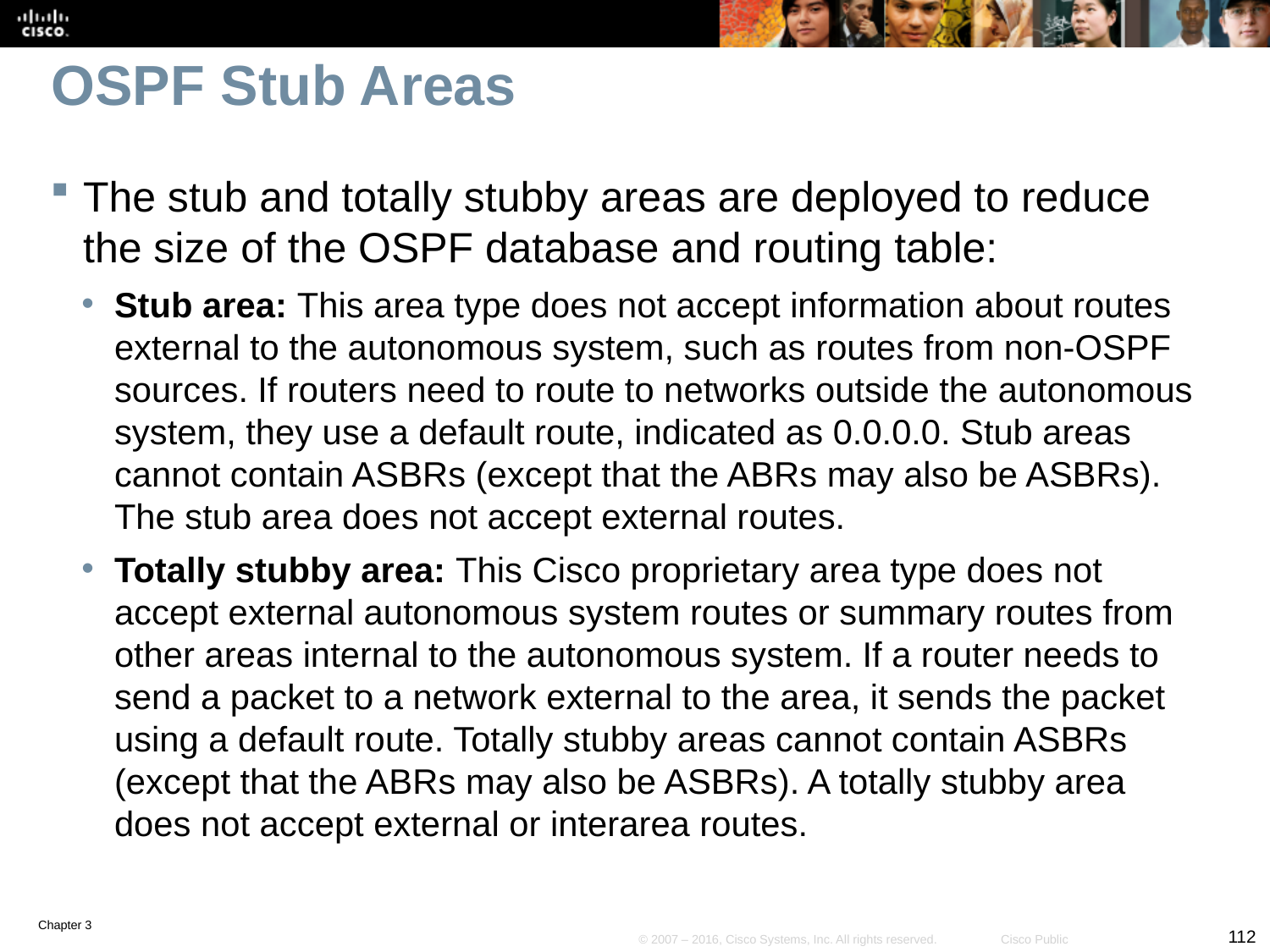

# OSPF Stub Areas
The stub and totally stubby areas are deployed to reduce the size of the OSPF database and routing table:
Stub area: This area type does not accept information about routes external to the autonomous system, such as routes from non-OSPF sources. If routers need to route to networks outside the autonomous system, they use a default route, indicated as 0.0.0.0. Stub areas cannot contain ASBRs (except that the ABRs may also be ASBRs). The stub area does not accept external routes.
Totally stubby area: This Cisco proprietary area type does not accept external autonomous system routes or summary routes from other areas internal to the autonomous system. If a router needs to send a packet to a network external to the area, it sends the packet using a default route. Totally stubby areas cannot contain ASBRs (except that the ABRs may also be ASBRs). A totally stubby area does not accept external or interarea routes.